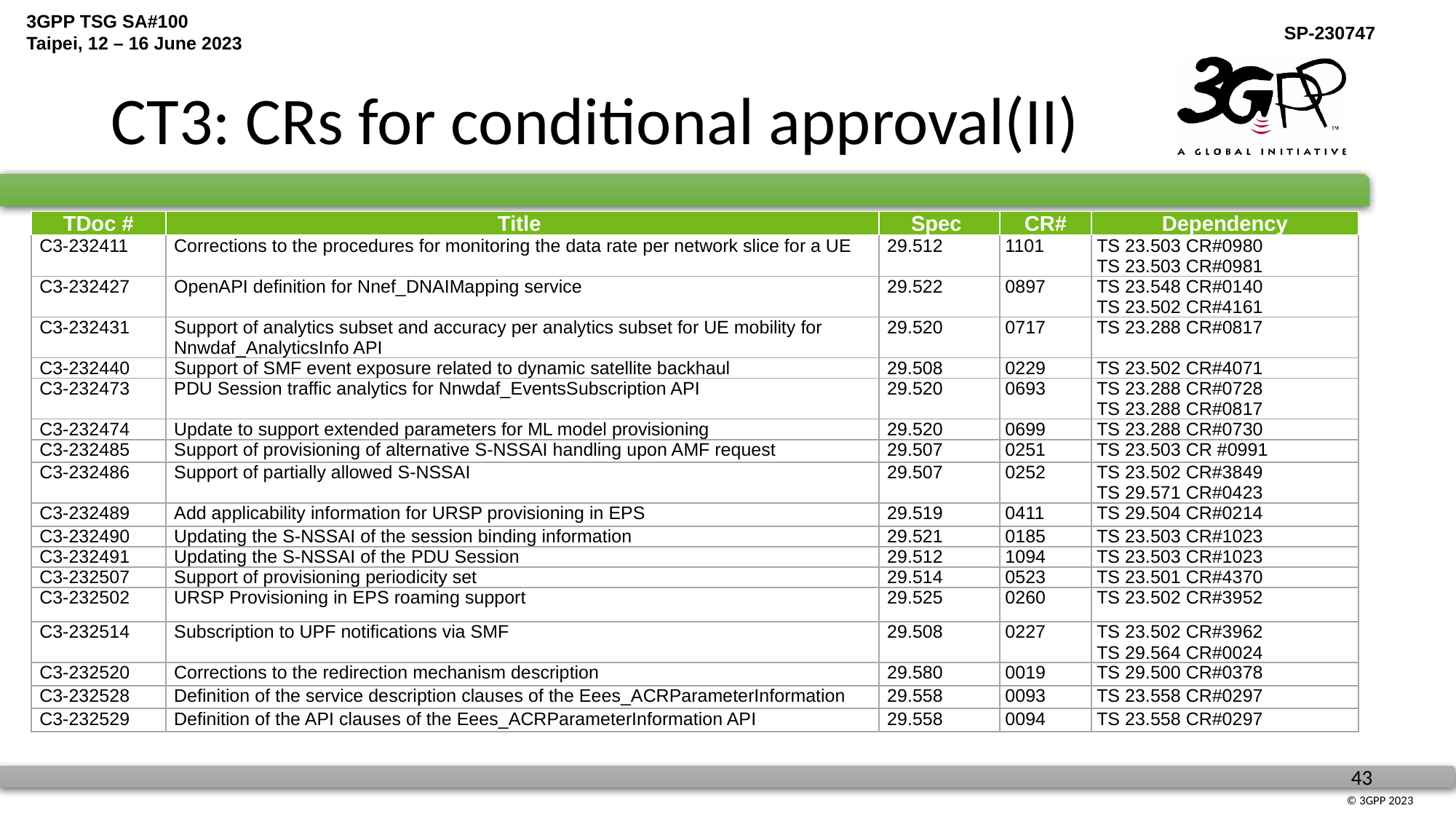

# CT3: CRs for conditional approval(II)
| TDoc # | Title | Spec | CR# | Dependency |
| --- | --- | --- | --- | --- |
| C3-232411 | Corrections to the procedures for monitoring the data rate per network slice for a UE | 29.512 | 1101 | TS 23.503 CR#0980 TS 23.503 CR#0981 |
| C3-232427 | OpenAPI definition for Nnef\_DNAIMapping service | 29.522 | 0897 | TS 23.548 CR#0140 TS 23.502 CR#4161 |
| C3-232431 | Support of analytics subset and accuracy per analytics subset for UE mobility for Nnwdaf\_AnalyticsInfo API | 29.520 | 0717 | TS 23.288 CR#0817 |
| C3-232440 | Support of SMF event exposure related to dynamic satellite backhaul | 29.508 | 0229 | TS 23.502 CR#4071 |
| C3-232473 | PDU Session traffic analytics for Nnwdaf\_EventsSubscription API | 29.520 | 0693 | TS 23.288 CR#0728 TS 23.288 CR#0817 |
| C3-232474 | Update to support extended parameters for ML model provisioning | 29.520 | 0699 | TS 23.288 CR#0730 |
| C3-232485 | Support of provisioning of alternative S-NSSAI handling upon AMF request | 29.507 | 0251 | TS 23.503 CR #0991 |
| C3-232486 | Support of partially allowed S-NSSAI | 29.507 | 0252 | TS 23.502 CR#3849 TS 29.571 CR#0423 |
| C3-232489 | Add applicability information for URSP provisioning in EPS | 29.519 | 0411 | TS 29.504 CR#0214 |
| C3-232490 | Updating the S-NSSAI of the session binding information | 29.521 | 0185 | TS 23.503 CR#1023 |
| C3-232491 | Updating the S-NSSAI of the PDU Session | 29.512 | 1094 | TS 23.503 CR#1023 |
| C3-232507 | Support of provisioning periodicity set | 29.514 | 0523 | TS 23.501 CR#4370 |
| C3-232502 | URSP Provisioning in EPS roaming support | 29.525 | 0260 | TS 23.502 CR#3952 |
| C3-232514 | Subscription to UPF notifications via SMF | 29.508 | 0227 | TS 23.502 CR#3962 TS 29.564 CR#0024 |
| C3-232520 | Corrections to the redirection mechanism description | 29.580 | 0019 | TS 29.500 CR#0378 |
| C3-232528 | Definition of the service description clauses of the Eees\_ACRParameterInformation | 29.558 | 0093 | TS 23.558 CR#0297 |
| C3-232529 | Definition of the API clauses of the Eees\_ACRParameterInformation API | 29.558 | 0094 | TS 23.558 CR#0297 |